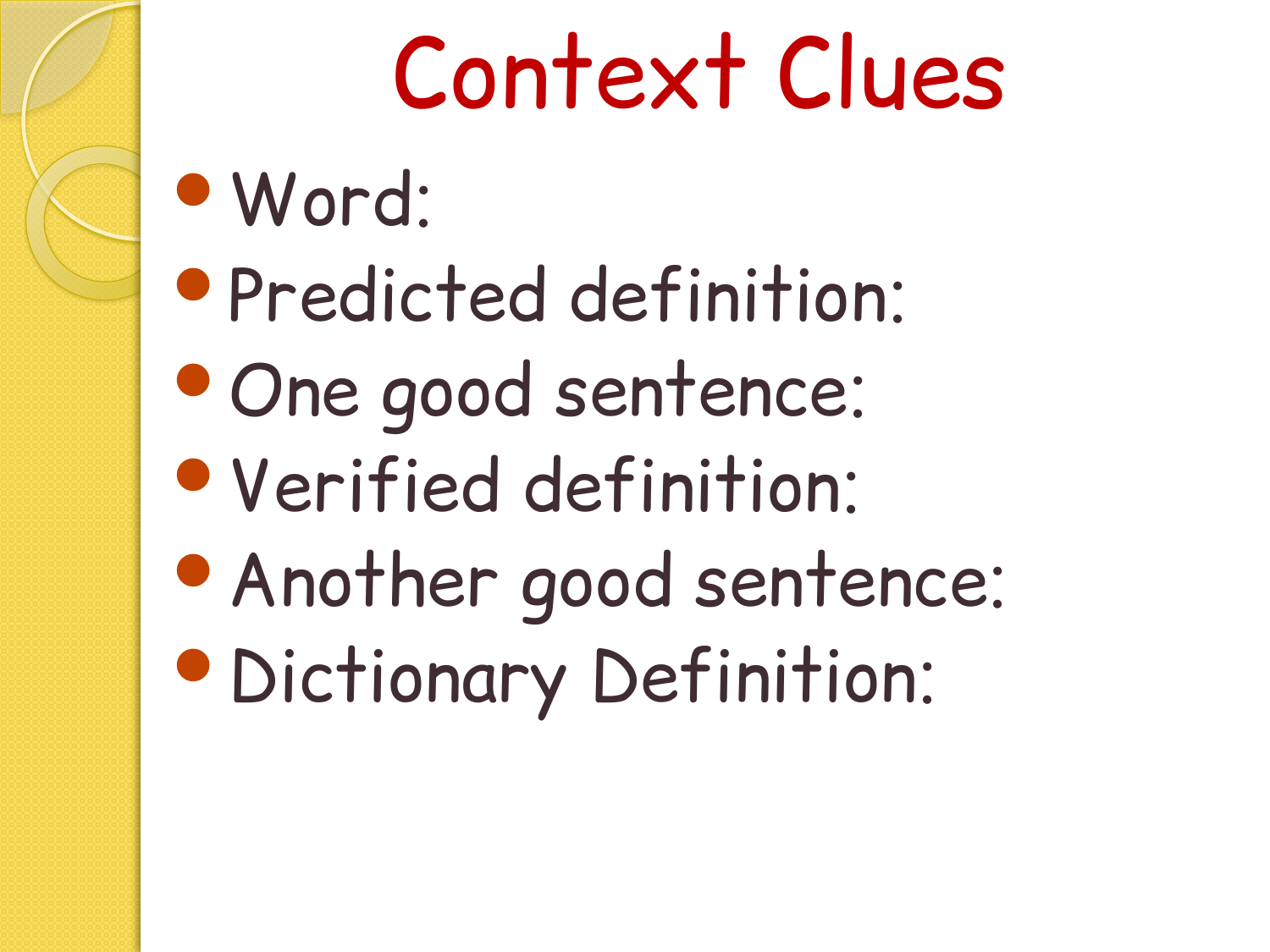

# Context Clues
Word:
Predicted definition:
One good sentence:
Verified definition:
Another good sentence:
Dictionary Definition: